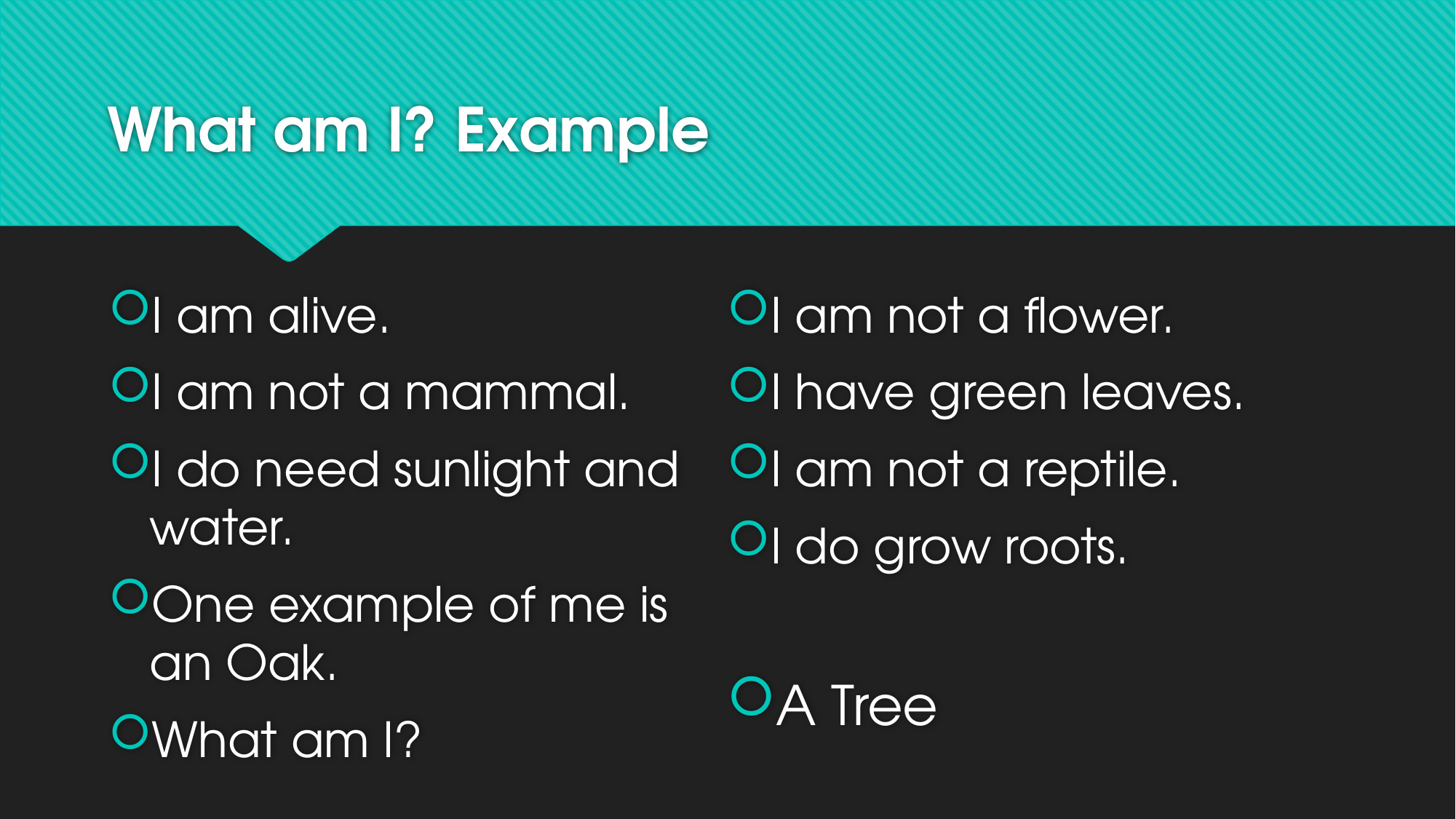

# What am I? Example
I am alive.
I am not a mammal.
I do need sunlight and water.
One example of me is an Oak.
What am I?
I am not a flower.
I have green leaves.
I am not a reptile.
I do grow roots.

A Tree